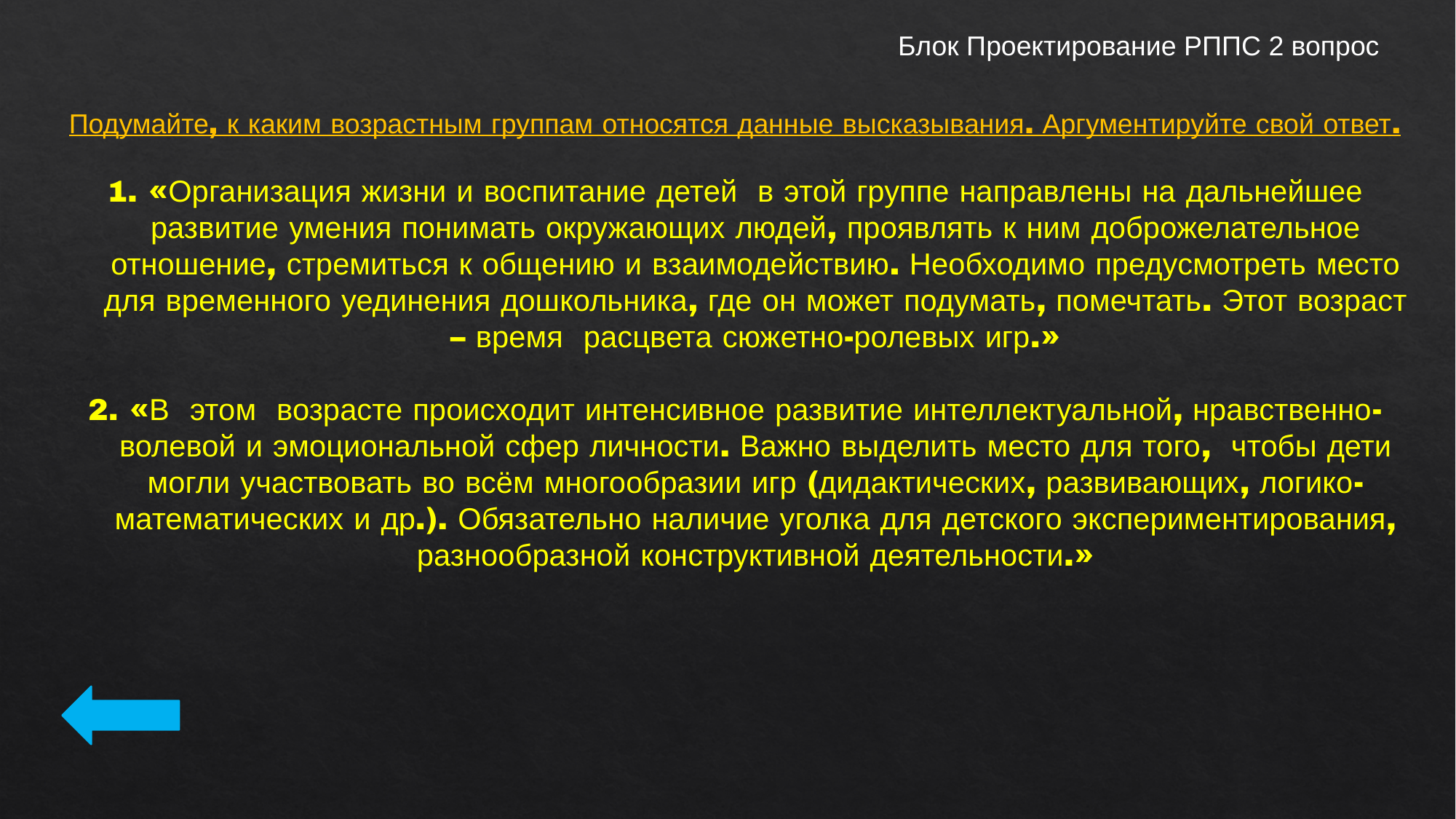

Блок Проектирование РППС 2 вопрос
Подумайте, к каким возрастным группам относятся данные высказывания. Аргументируйте свой ответ.

«Организация жизни и воспитание детей  в этой группе направлены на дальнейшее развитие умения понимать окружающих людей, проявлять к ним доброжелательное отношение, стремиться к общению и взаимодействию. Необходимо предусмотреть место для временного уединения дошкольника, где он может подумать, помечтать. Этот возраст – время  расцвета сюжетно-ролевых игр.»

«В  этом  возрасте происходит интенсивное развитие интеллектуальной, нравственно-волевой и эмоциональной сфер личности. Важно выделить место для того,  чтобы дети могли участвовать во всём многообразии игр (дидактических, развивающих, логико-математических и др.). Обязательно наличие уголка для детского экспериментирования, разнообразной конструктивной деятельности.»